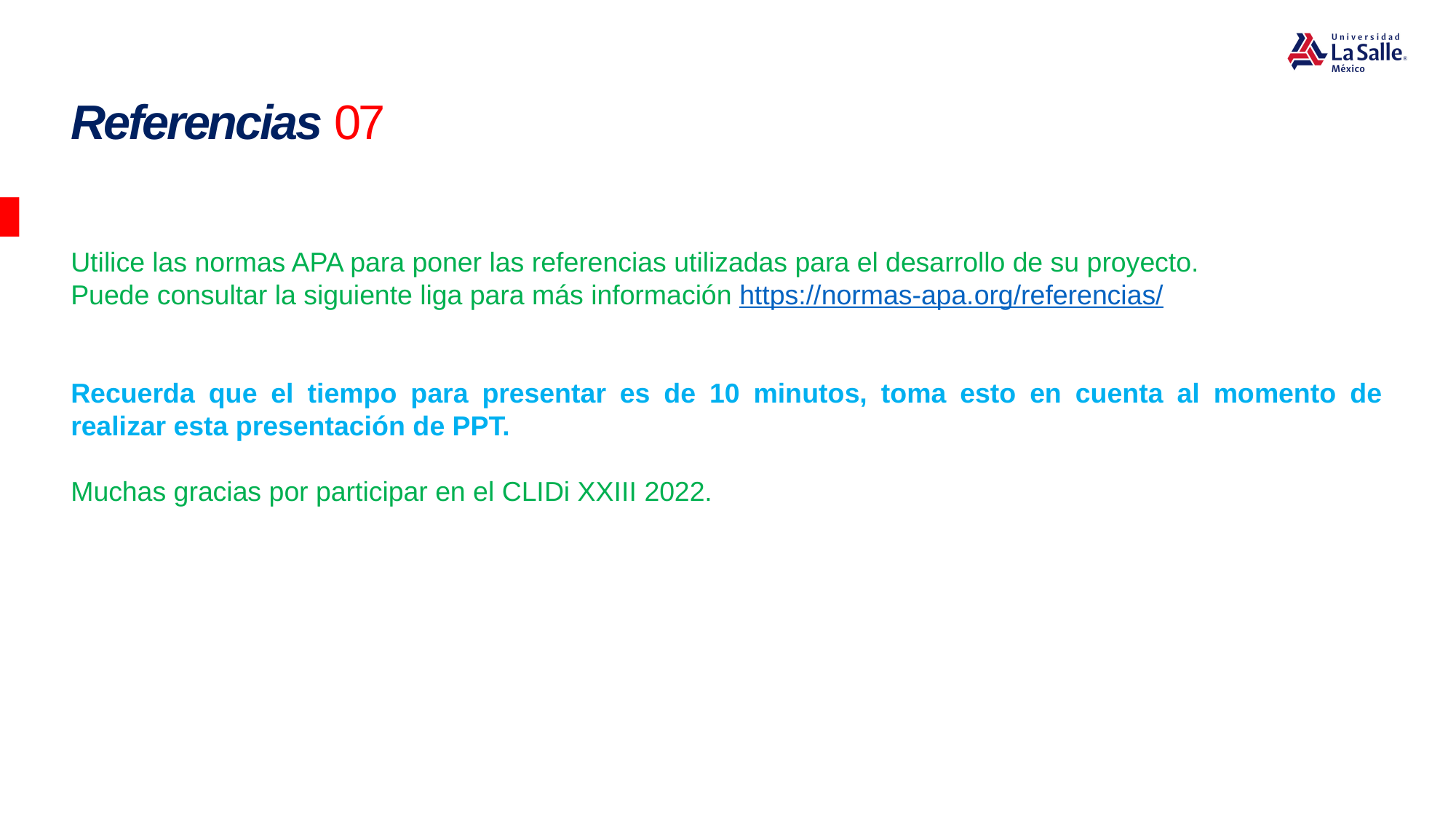

Referencias 07

Utilice las normas APA para poner las referencias utilizadas para el desarrollo de su proyecto.
Puede consultar la siguiente liga para más información https://normas-apa.org/referencias/

Recuerda que el tiempo para presentar es de 10 minutos, toma esto en cuenta al momento de realizar esta presentación de PPT.

Muchas gracias por participar en el CLIDi XXIII 2022.